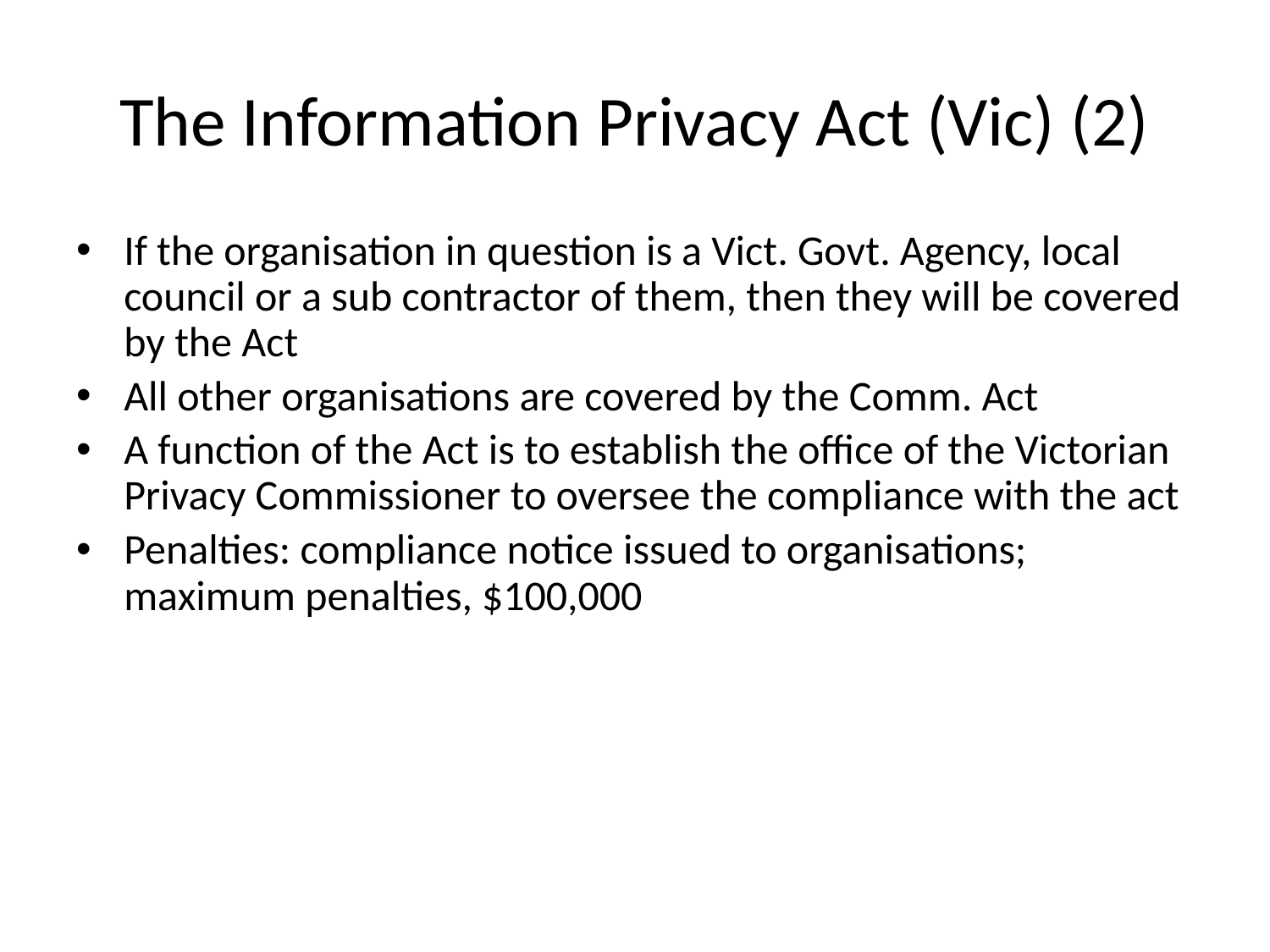

# The Information Privacy Act (Vic) (2)
If the organisation in question is a Vict. Govt. Agency, local council or a sub contractor of them, then they will be covered by the Act
All other organisations are covered by the Comm. Act
A function of the Act is to establish the office of the Victorian Privacy Commissioner to oversee the compliance with the act
Penalties: compliance notice issued to organisations; maximum penalties, $100,000